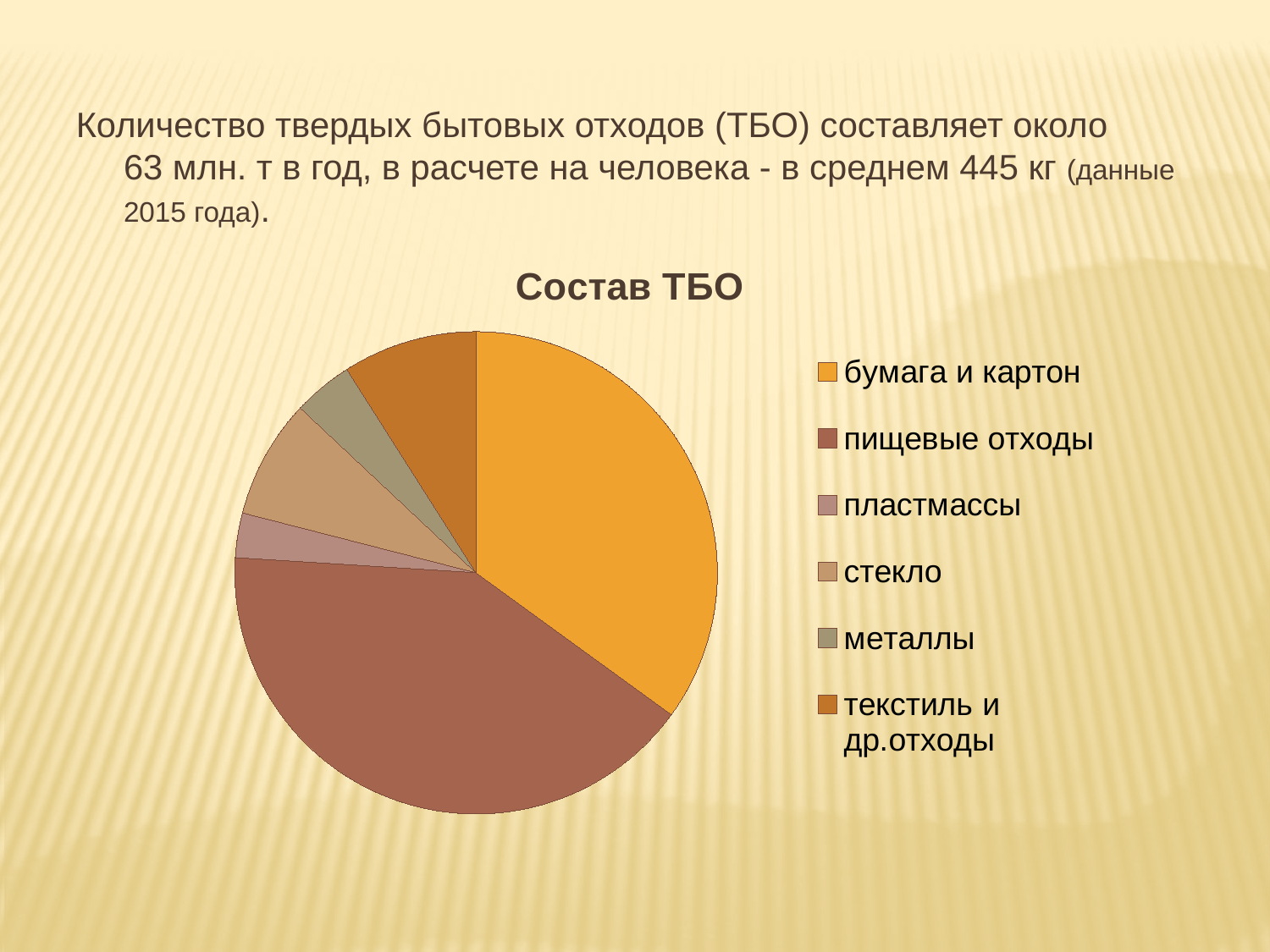

Количество твердых бытовых отходов (ТБО) составляет около 63 млн. т в год, в расчете на человека - в среднем 445 кг (данные 2015 года).

### Chart: Состав ТБО

| Category | Состав ТБО |
|---|---|
| бумага и картон | 35.0 |
| пищевые отходы | 41.0 |
| пластмассы | 3.0 |
| стекло | 8.0 |
| металлы | 4.0 |
| текстиль и др.отходы | 9.0 |